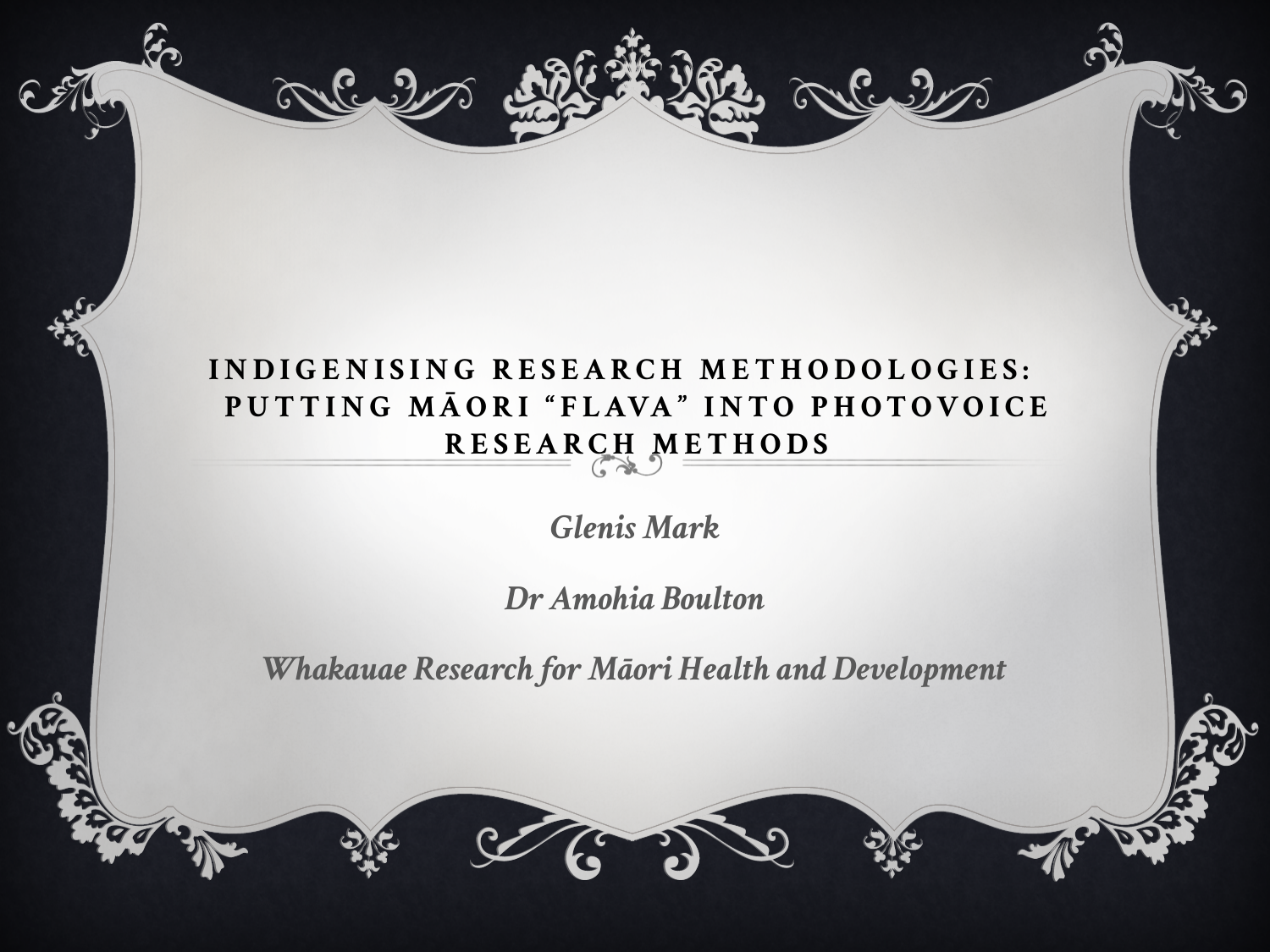

# Indigenising research methodologies: Putting Māori “flava” into photovoice research methods
Glenis Mark
Dr Amohia Boulton
Whakauae Research for Māori Health and Development